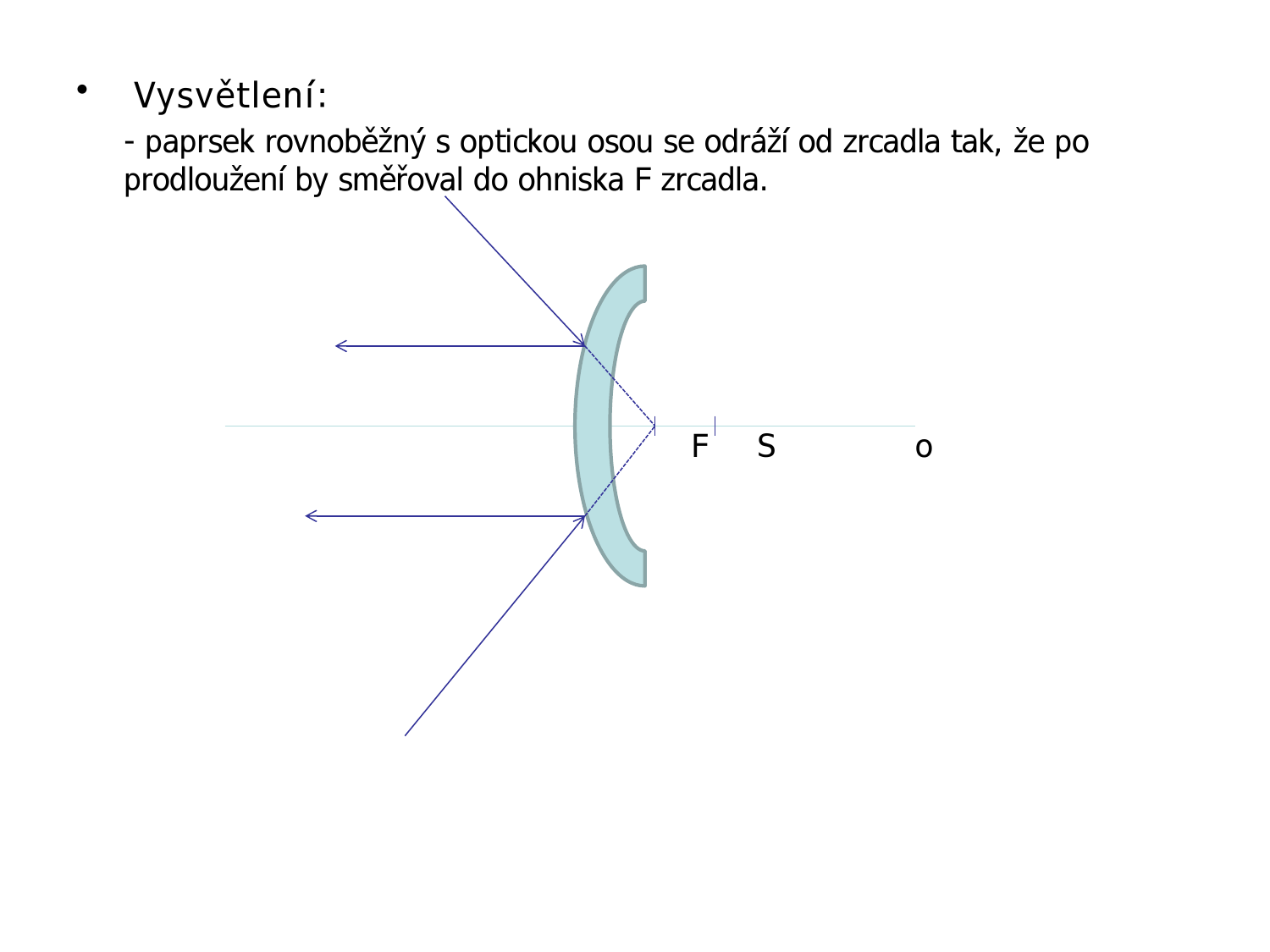

Vysvětlení:
	- paprsek rovnoběžný s optickou osou se odráží od zrcadla tak, že po prodloužení by směřoval do ohniska F zrcadla.

				  	      F     S	   o